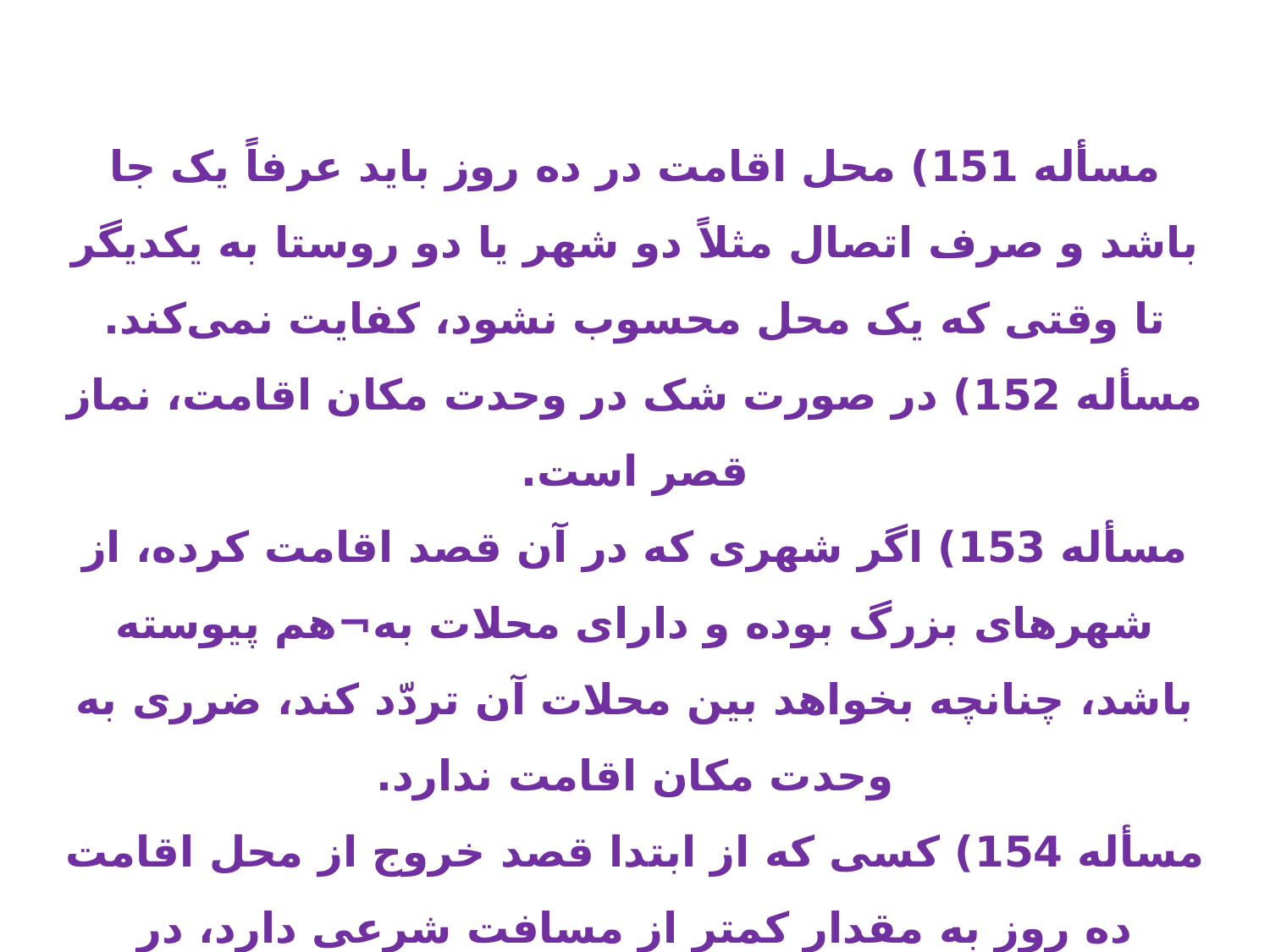

مسأله 151) محل اقامت در ده روز باید عرفاً یک جا باشد و صرف اتصال مثلاً دو شهر یا دو روستا به یکدیگر تا وقتی که یک محل محسوب نشود، کفایت نمی‌کند.
مسأله 152) در صورت شک در وحدت مکان اقامت، نماز قصر است.
مسأله 153) اگر شهری که در آن قصد اقامت کرده، از شهرهای بزرگ بوده و دارای محلات به¬هم پیوسته باشد، چنانچه بخواهد بین محلات آن تردّد کند، ضرری به وحدت مکان اقامت ندارد.
مسأله 154) کسی که از ابتدا قصد خروج از محل اقامت ده روز به مقدار کمتر از مسافت شرعی دارد، در صورتی که مثلاً دو سه بار بخواهد برود و حداکثر تا نصف روز برگردد، می تواند قصد اقامت کند و خروج او منافاتی با قصد اقامت ده روز ندارد، ولی قصد خارج شدن در یک دفعه به مدت 15 ساعت محل اشکال است.